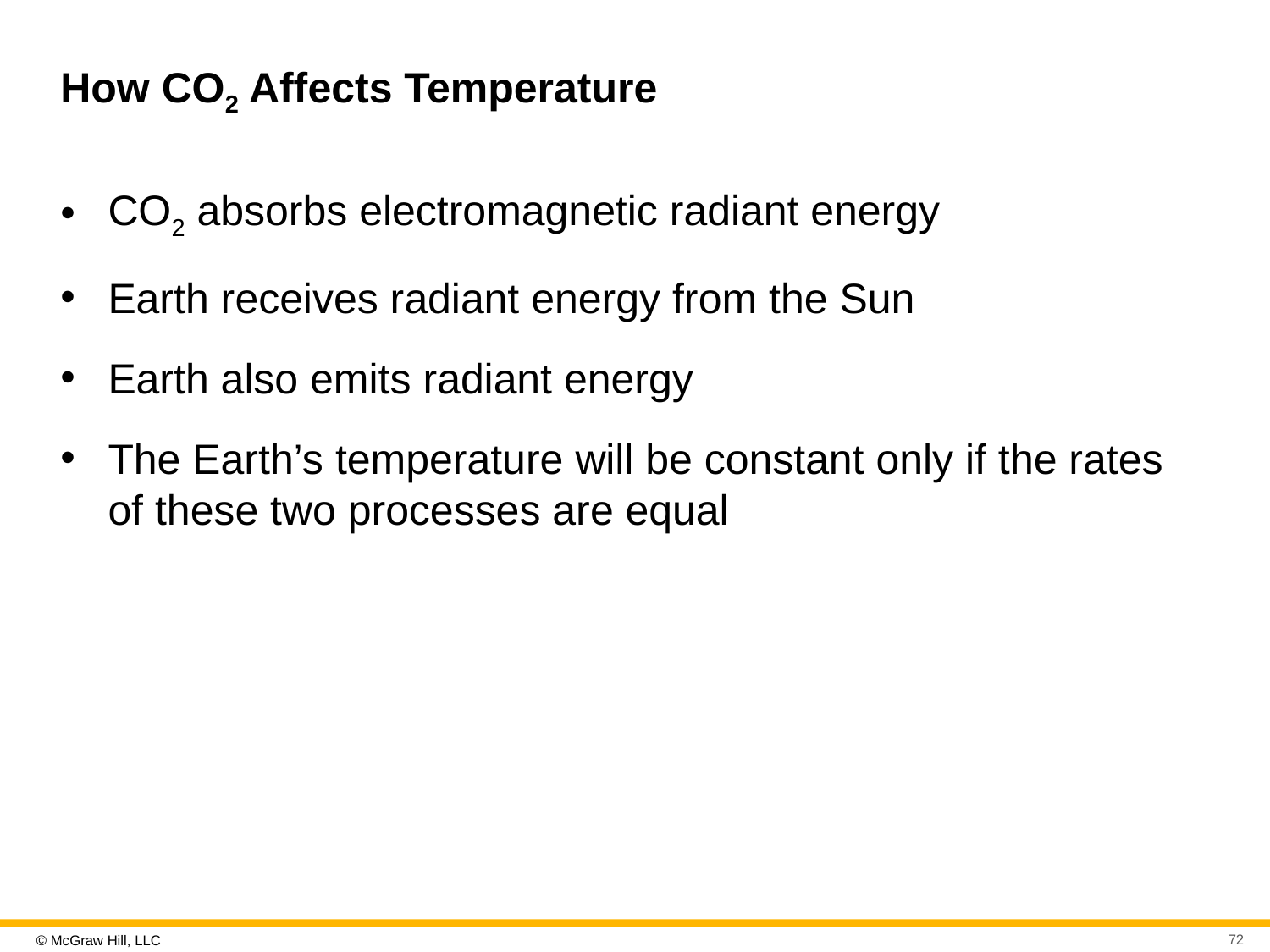

# How CO2 Affects Temperature
CO2 absorbs electromagnetic radiant energy
Earth receives radiant energy from the Sun
Earth also emits radiant energy
The Earth’s temperature will be constant only if the rates of these two processes are equal
72